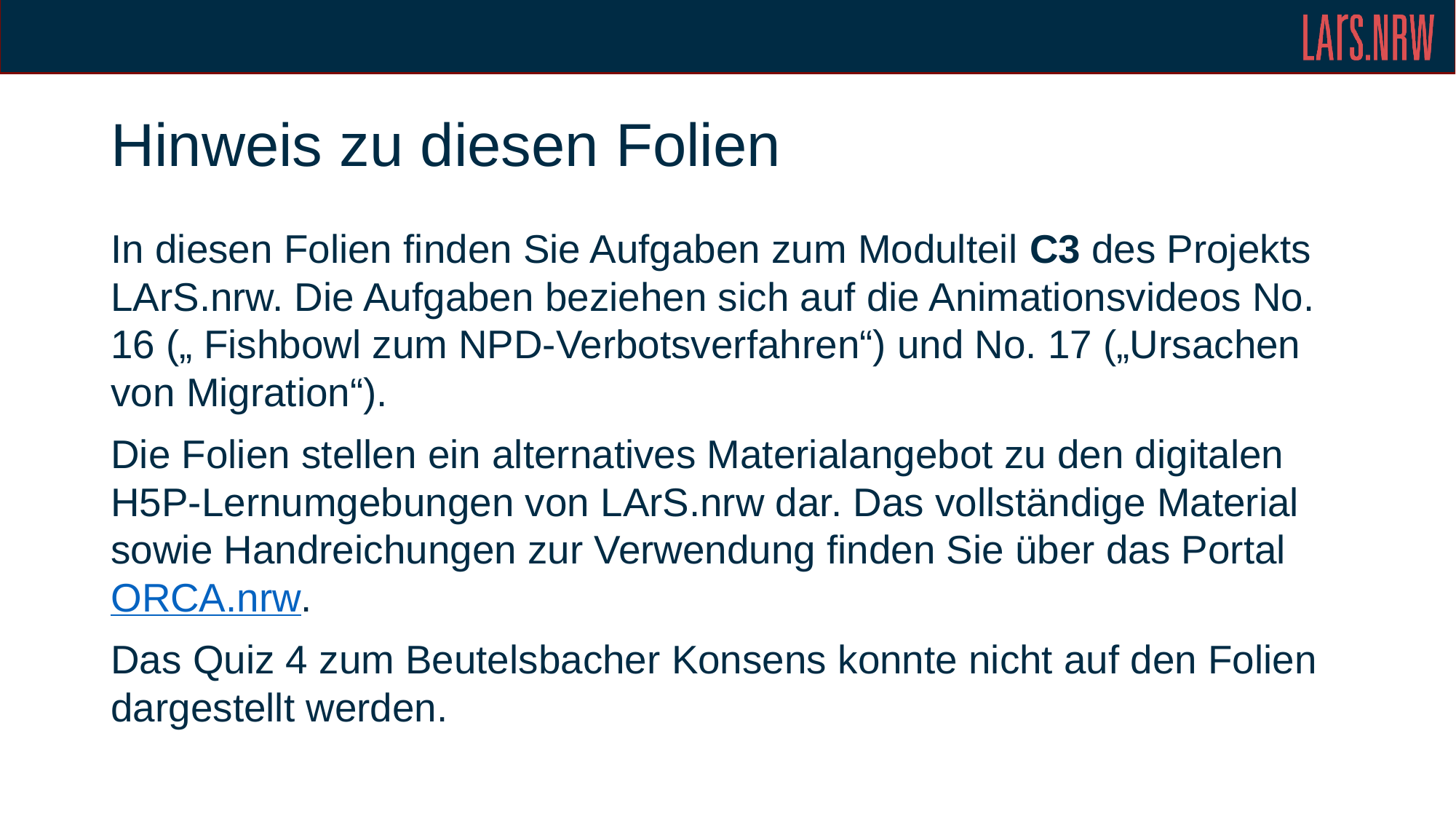

# Hinweis zu diesen Folien
In diesen Folien finden Sie Aufgaben zum Modulteil C3 des Projekts LArS.nrw. Die Aufgaben beziehen sich auf die Animationsvideos No. 16 („ Fishbowl zum NPD-Verbotsverfahren“) und No. 17 („Ursachen von Migration“).
Die Folien stellen ein alternatives Materialangebot zu den digitalen H5P-Lernumgebungen von LArS.nrw dar. Das vollständige Material sowie Handreichungen zur Verwendung finden Sie über das Portal ORCA.nrw.
Das Quiz 4 zum Beutelsbacher Konsens konnte nicht auf den Folien dargestellt werden.